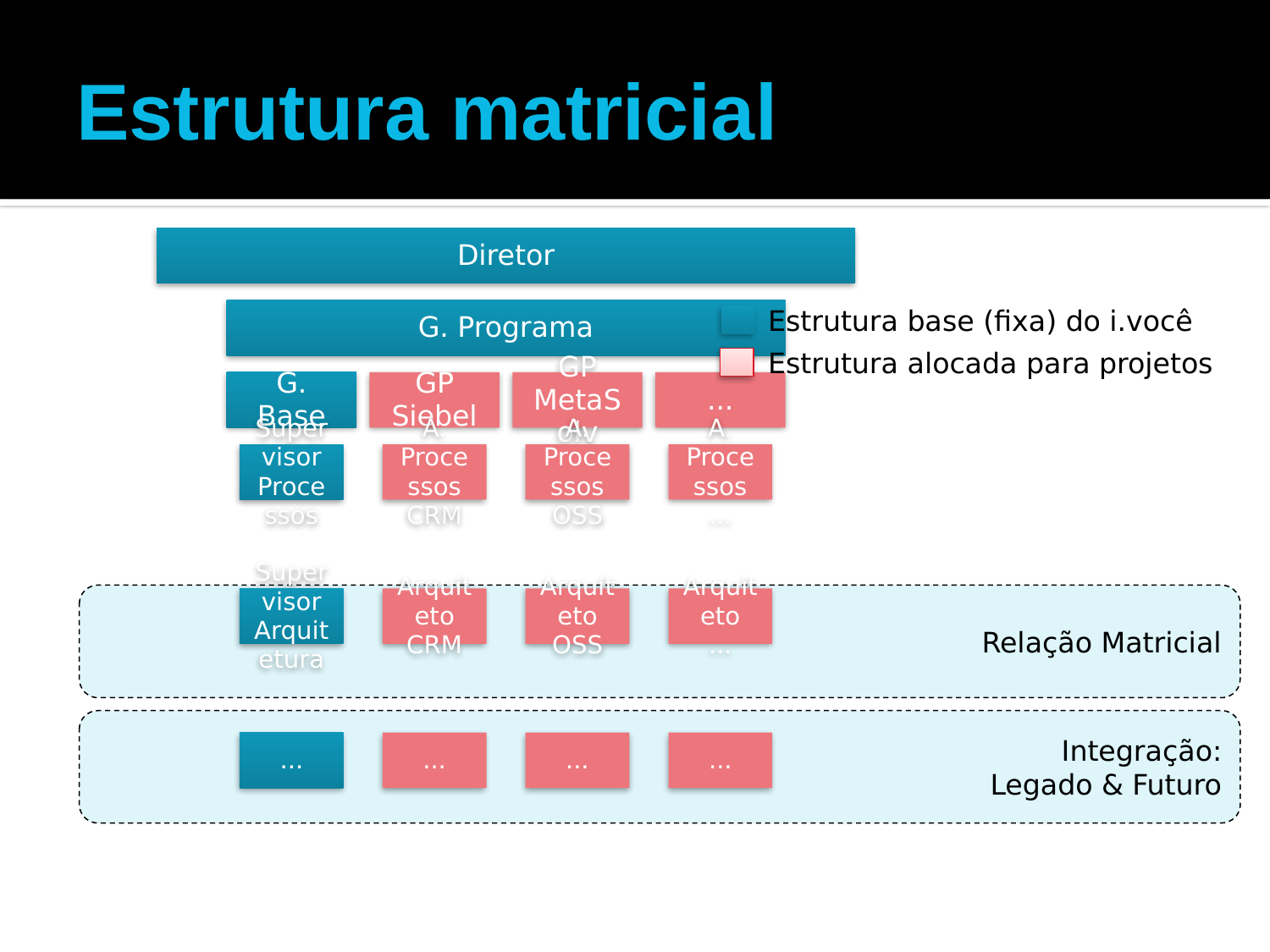

# Estrutura matricial
Diretor
G. Programa
...
A. Processos
CRM
A. Processos
...
Supervisor
Arquitetura
Arquiteto
CRM
Arquiteto
...
A. Processos
OSS
Arquiteto
OSS
...
...
...
...
G. Base
Estrutura base (fixa) do i.você

Estrutura alocada para projetos

Relação Matricial
Integração:
Legado & Futuro